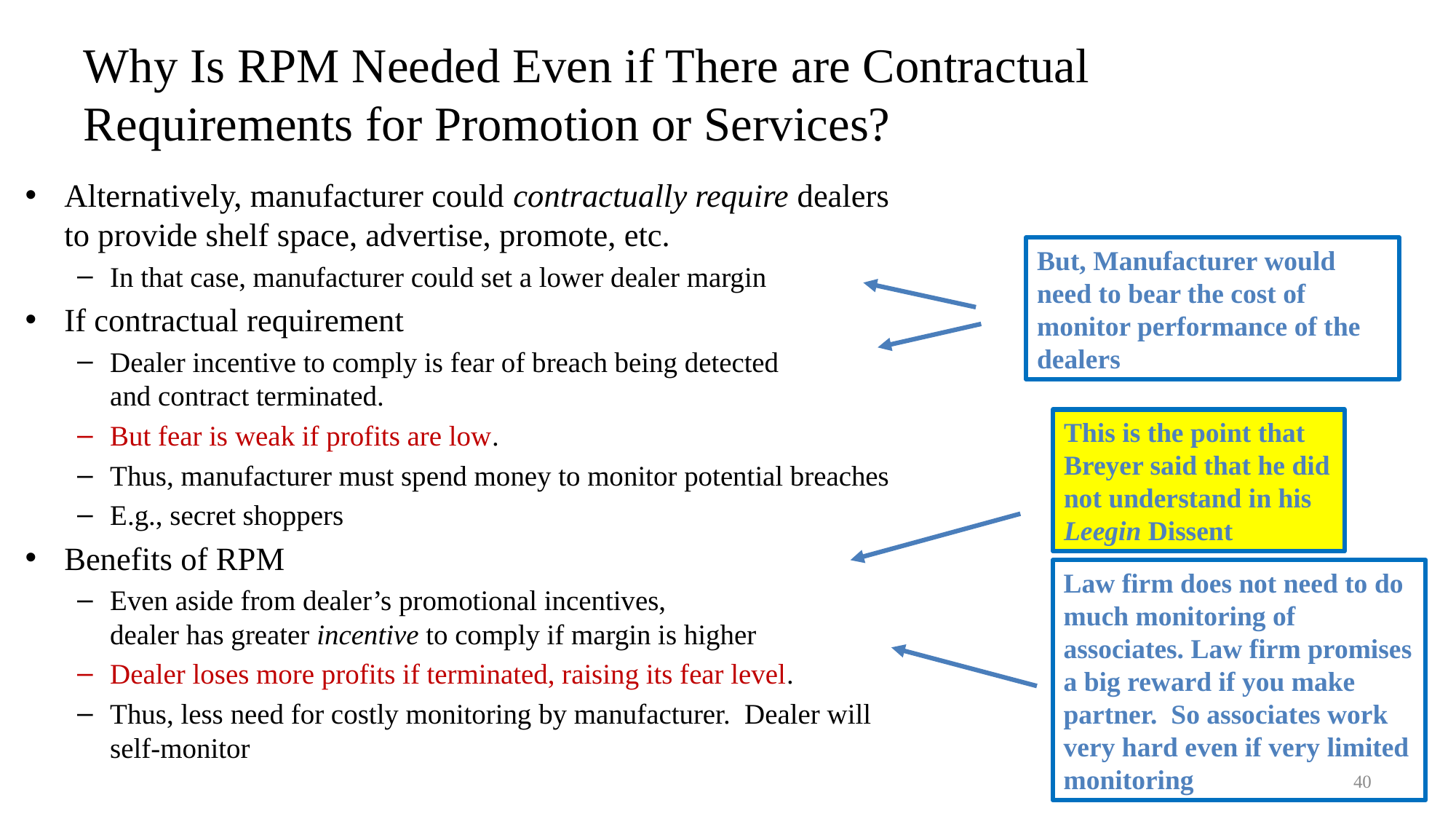

# Why Is RPM Needed Even if There are Contractual Requirements for Promotion or Services?
Alternatively, manufacturer could contractually require dealers to provide shelf space, advertise, promote, etc.
In that case, manufacturer could set a lower dealer margin
If contractual requirement
Dealer incentive to comply is fear of breach being detected
and contract terminated.
But fear is weak if profits are low.
Thus, manufacturer must spend money to monitor potential breaches
E.g., secret shoppers
Benefits of RPM
Even aside from dealer’s promotional incentives,
dealer has greater incentive to comply if margin is higher
Dealer loses more profits if terminated, raising its fear level.
Thus, less need for costly monitoring by manufacturer.  Dealer will self-monitor

But, Manufacturer would need to bear the cost of monitor performance of the dealers
This is the point that Breyer said that he did not understand in his Leegin Dissent
Law firm does not need to do much monitoring of associates. Law firm promises a big reward if you make partner.  So associates work very hard even if very limited monitoring
40